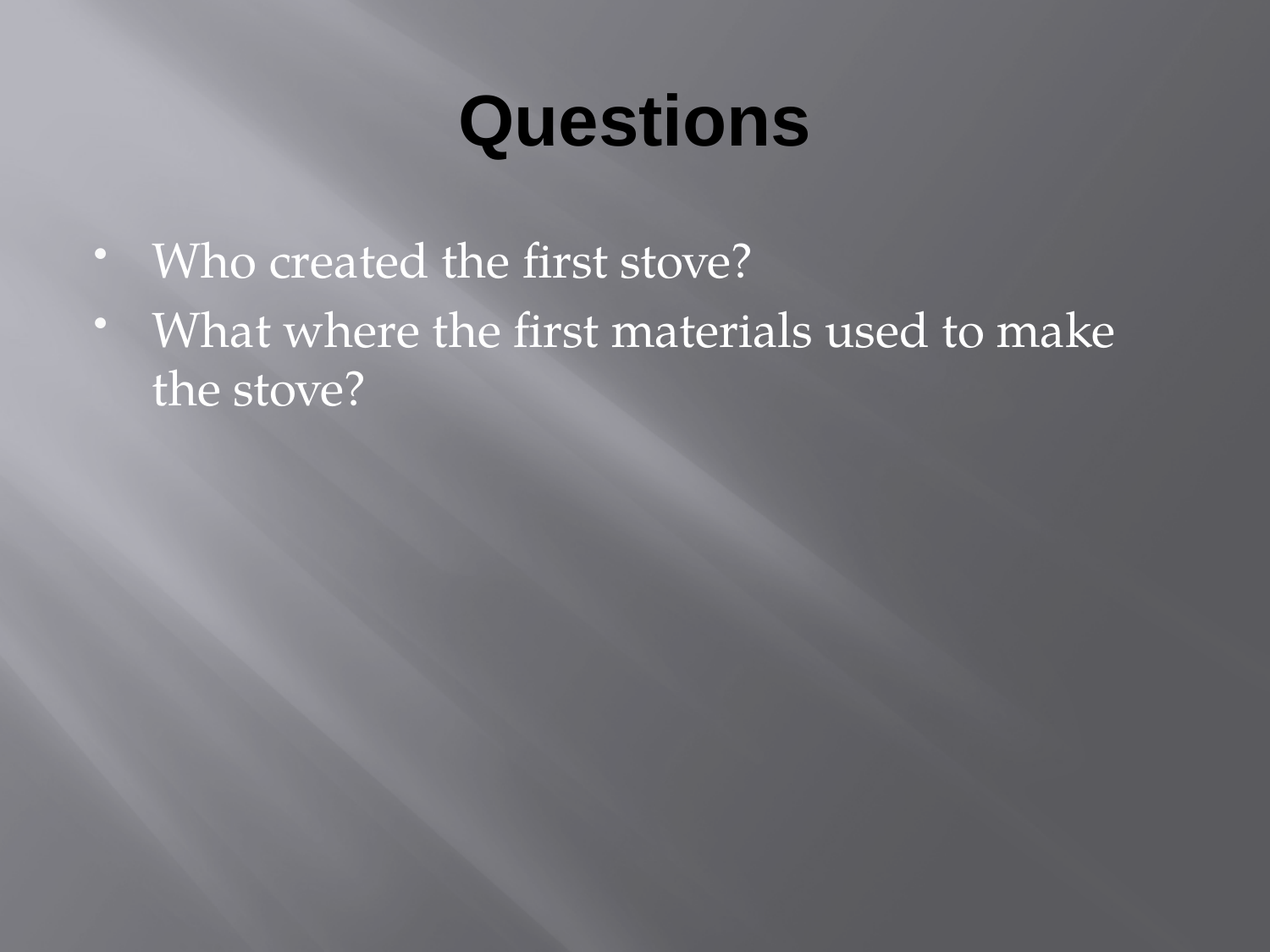

# Questions
Who created the first stove?
What where the first materials used to make the stove?